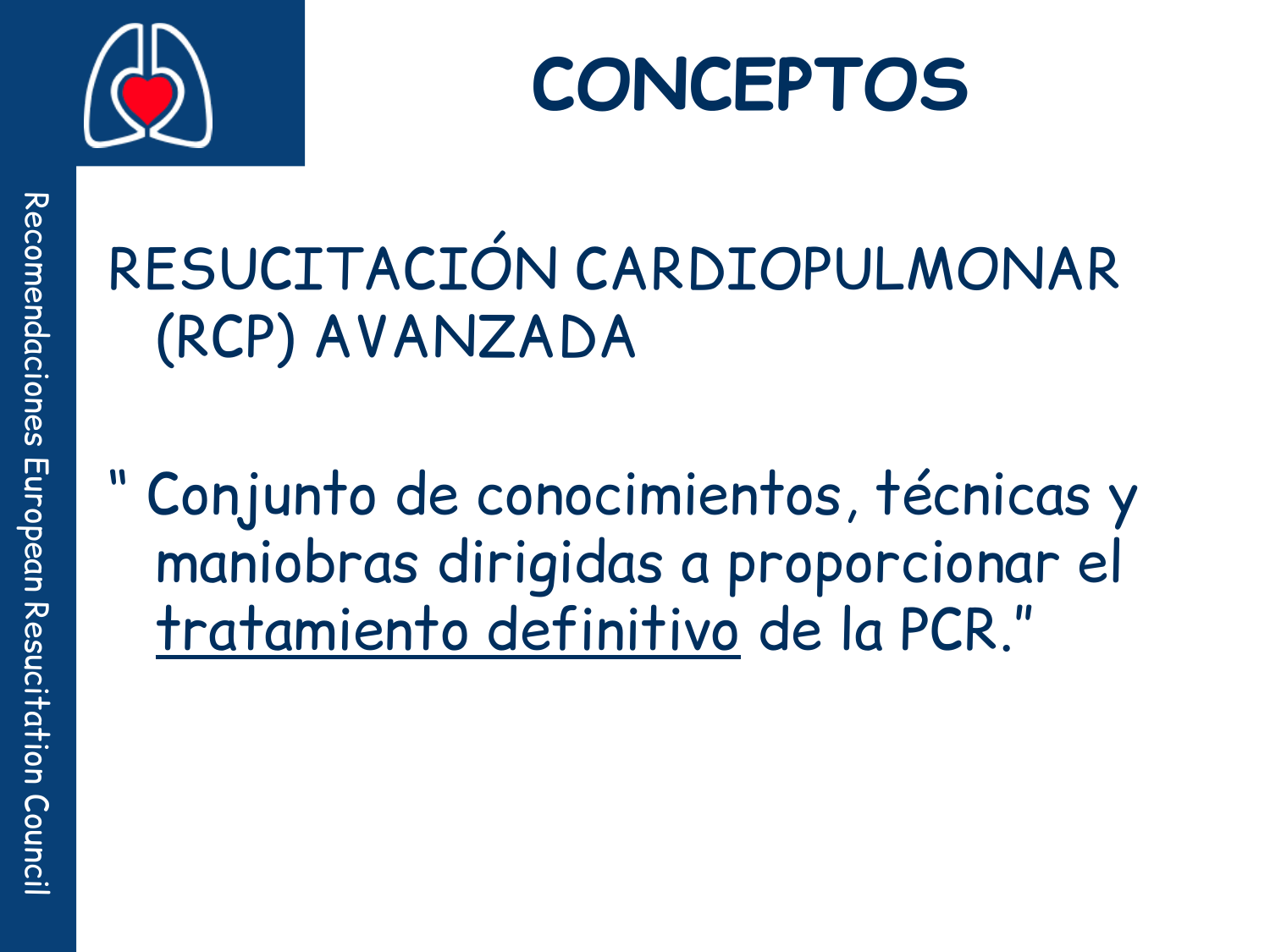

# CONCEPTOS
RESUCITACIÓN CARDIOPULMONAR (RCP) AVANZADA

“ Conjunto de conocimientos, técnicas y maniobras dirigidas a proporcionar el tratamiento definitivo de la PCR.”